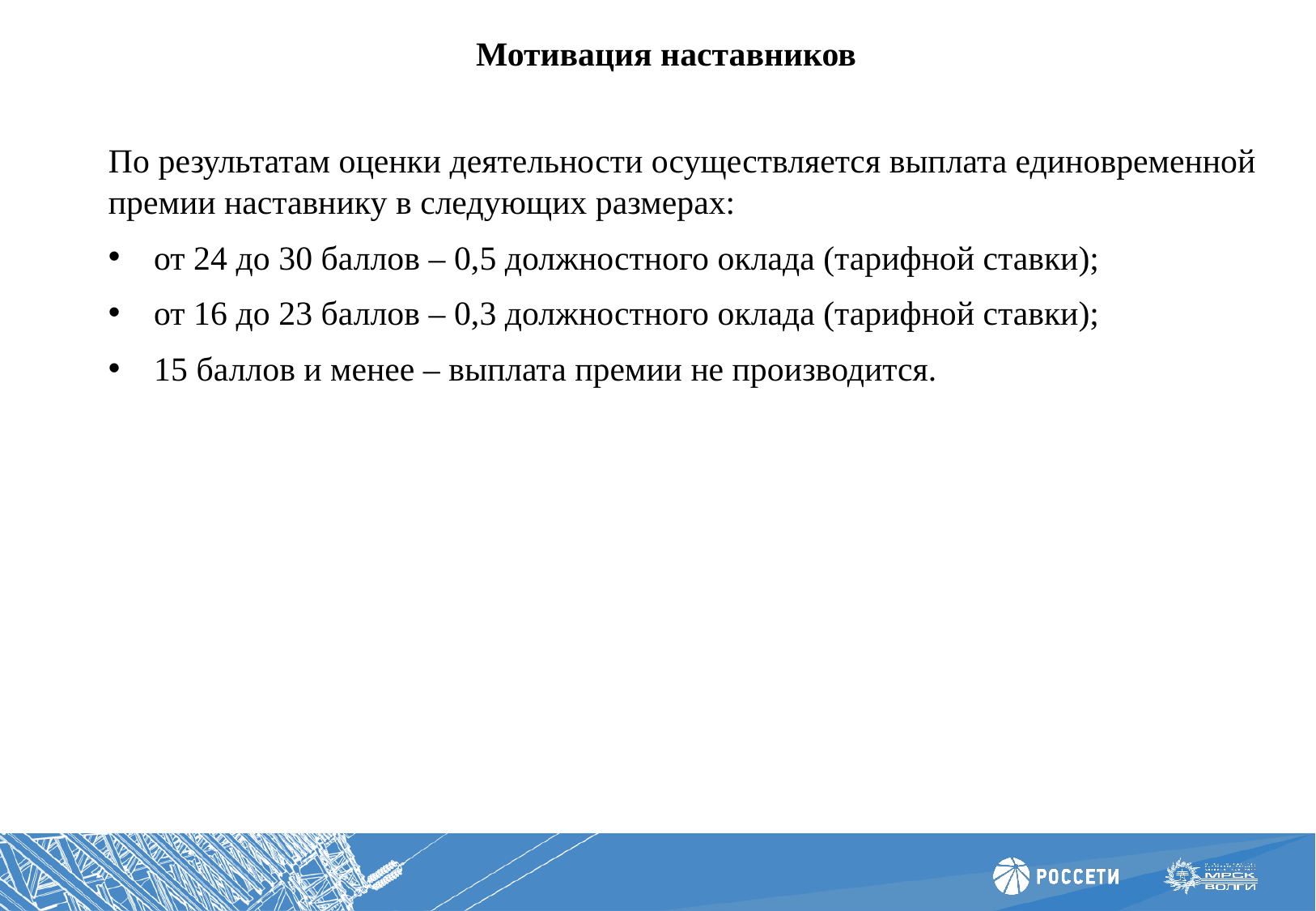

# Мотивация наставников

По результатам оценки деятельности осуществляется выплата единовременной премии наставнику в следующих размерах:
от 24 до 30 баллов – 0,5 должностного оклада (тарифной ставки);
от 16 до 23 баллов – 0,3 должностного оклада (тарифной ставки);
15 баллов и менее – выплата премии не производится.